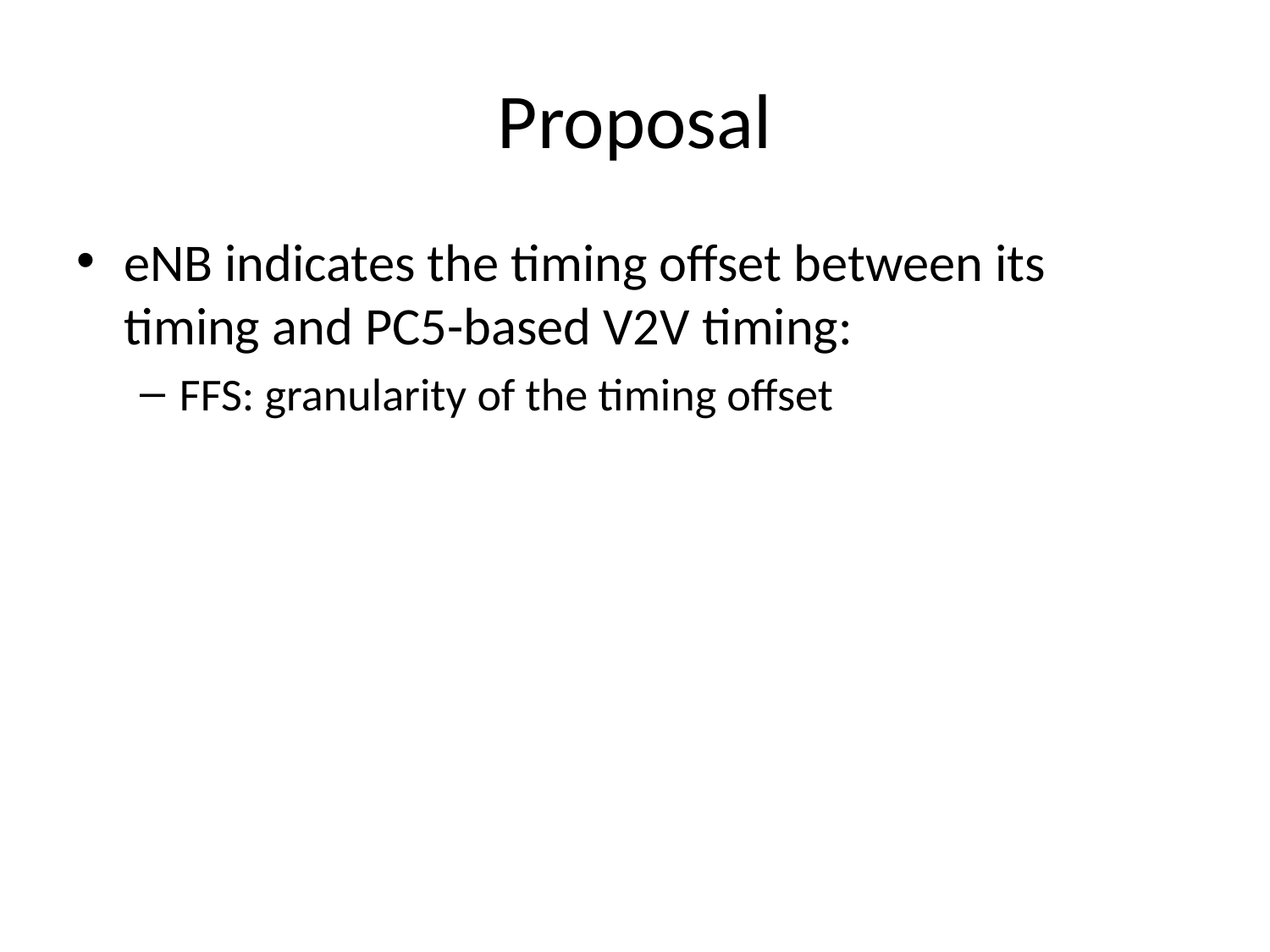

# Proposal
eNB indicates the timing offset between its timing and PC5-based V2V timing:
FFS: granularity of the timing offset